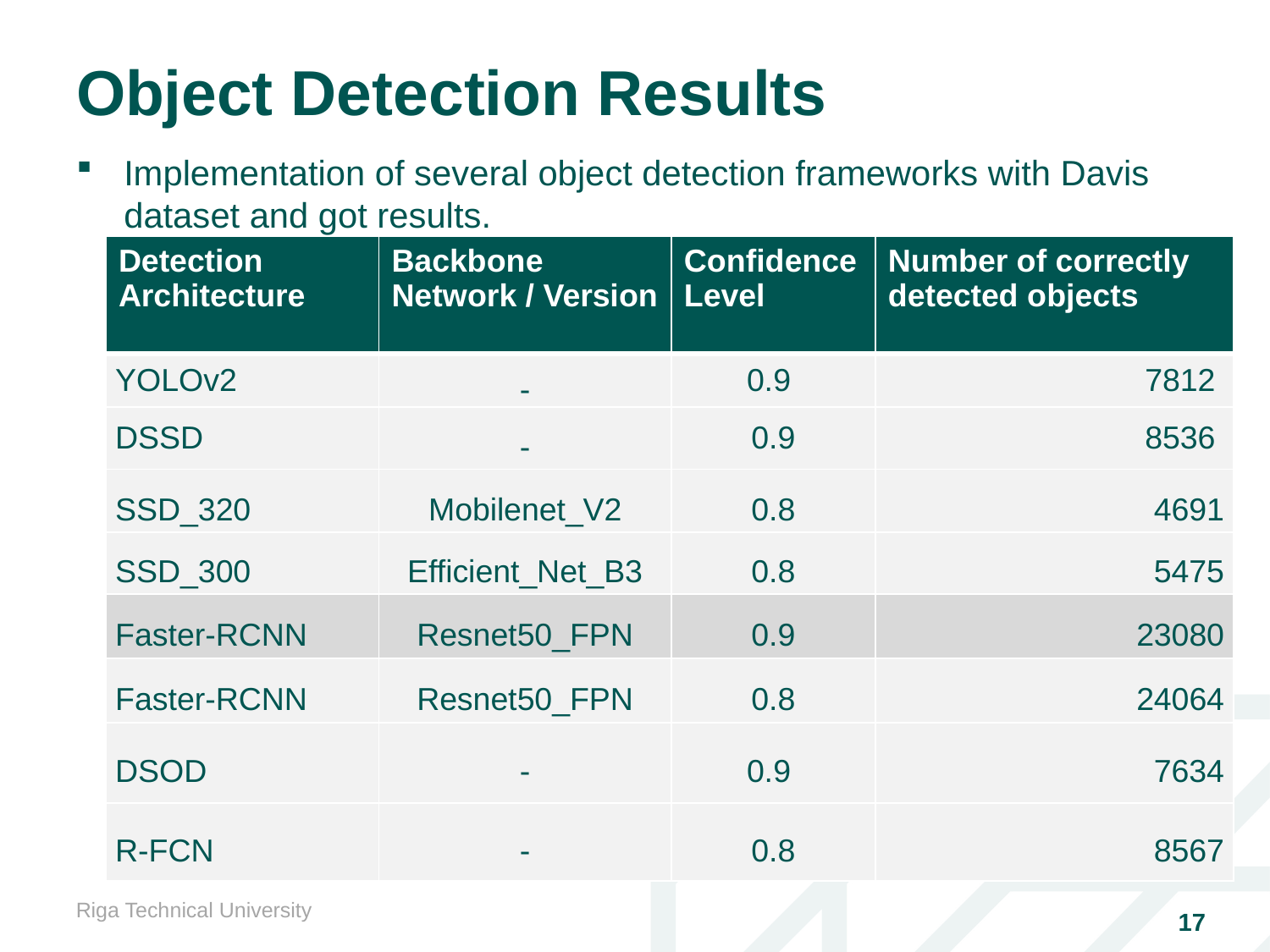

# Object Detection Results
Implementation of several object detection frameworks with Davis dataset and got results.

| Detection Architecture | Backbone Network / Version | Confidence Level | Number of correctly detected objects |
| --- | --- | --- | --- |
| YOLOv2 | - | 0.9 | 7812 |
| DSSD | - | 0.9 | 8536 |
| SSD\_320 | Mobilenet\_V2 | 0.8 | 4691 |
| SSD\_300 | Efficient\_Net\_B3 | 0.8 | 5475 |
| Faster-RCNN | Resnet50\_FPN | 0.9 | 23080 |
| Faster-RCNN | Resnet50\_FPN | 0.8 | 24064 |
| DSOD | - | 0.9 | 7634 |
| R-FCN | - | 0.8 | 8567 |
Riga Technical University
17